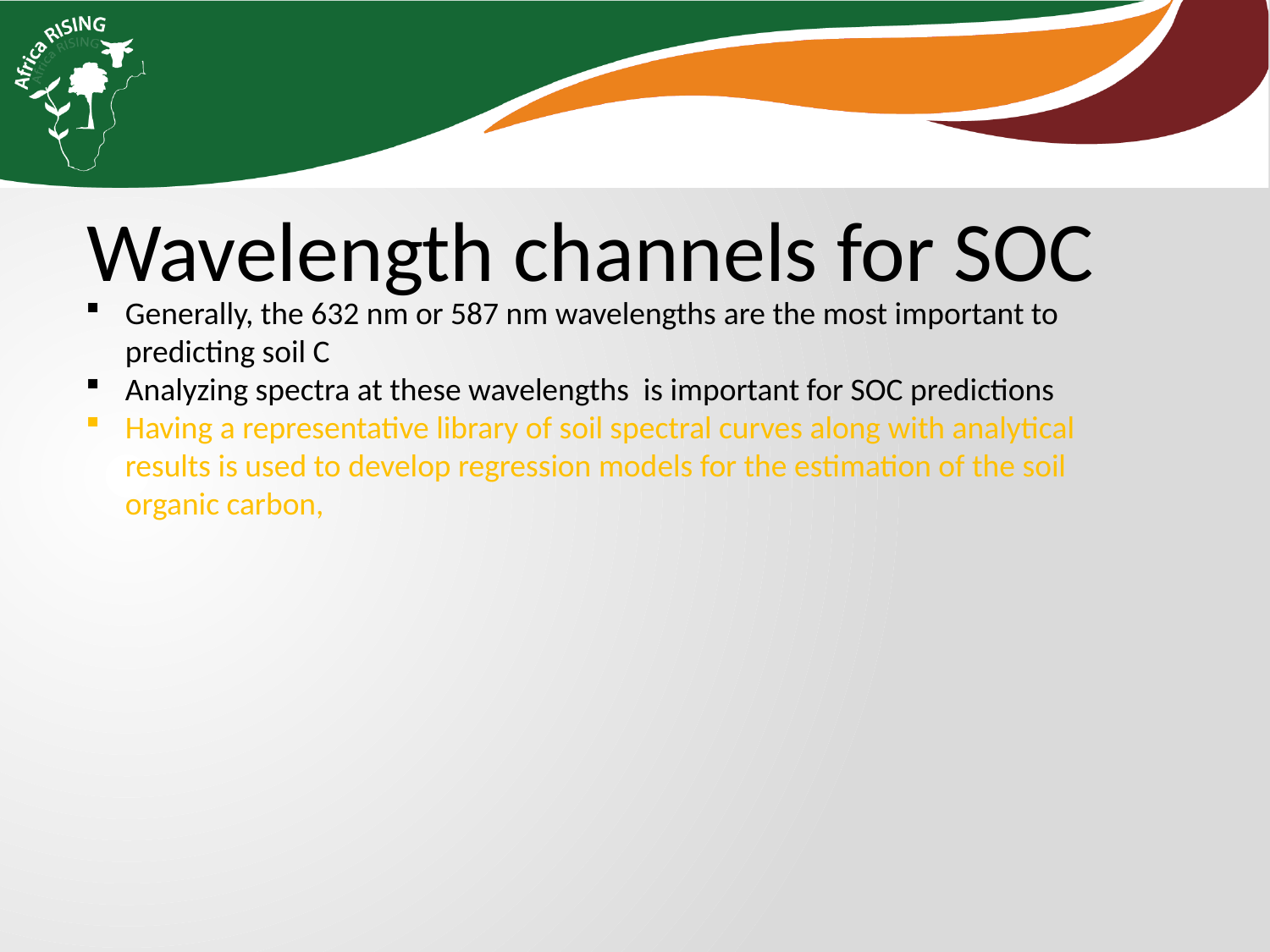

Wavelength channels for SOC

Generally, the 632 nm or 587 nm wavelengths are the most important to predicting soil C
Analyzing spectra at these wavelengths  is important for SOC predictions
Having a representative library of soil spectral curves along with analytical results is used to develop regression models for the estimation of the soil organic carbon,